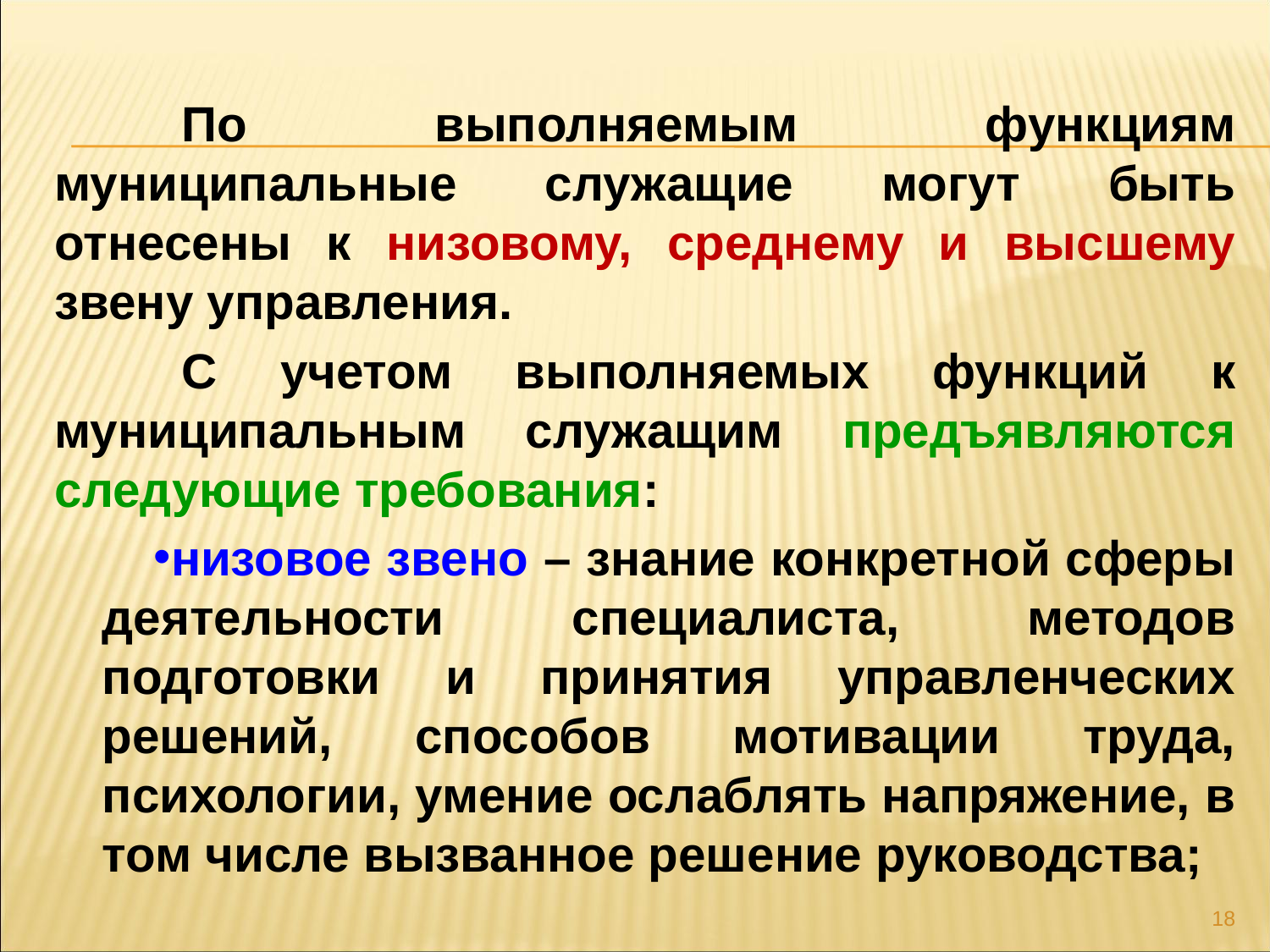

По выполняемым функциям муниципальные служащие могут быть отнесены к низовому, среднему и высшему звену управления.
	С учетом выполняемых функций к муниципальным служащим предъявляются следующие требования:
низовое звено – знание конкретной сферы деятельности специалиста, методов подготовки и принятия управленческих решений, способов мотивации труда, психологии, умение ослаблять напряжение, в том числе вызванное решение руководства;
18